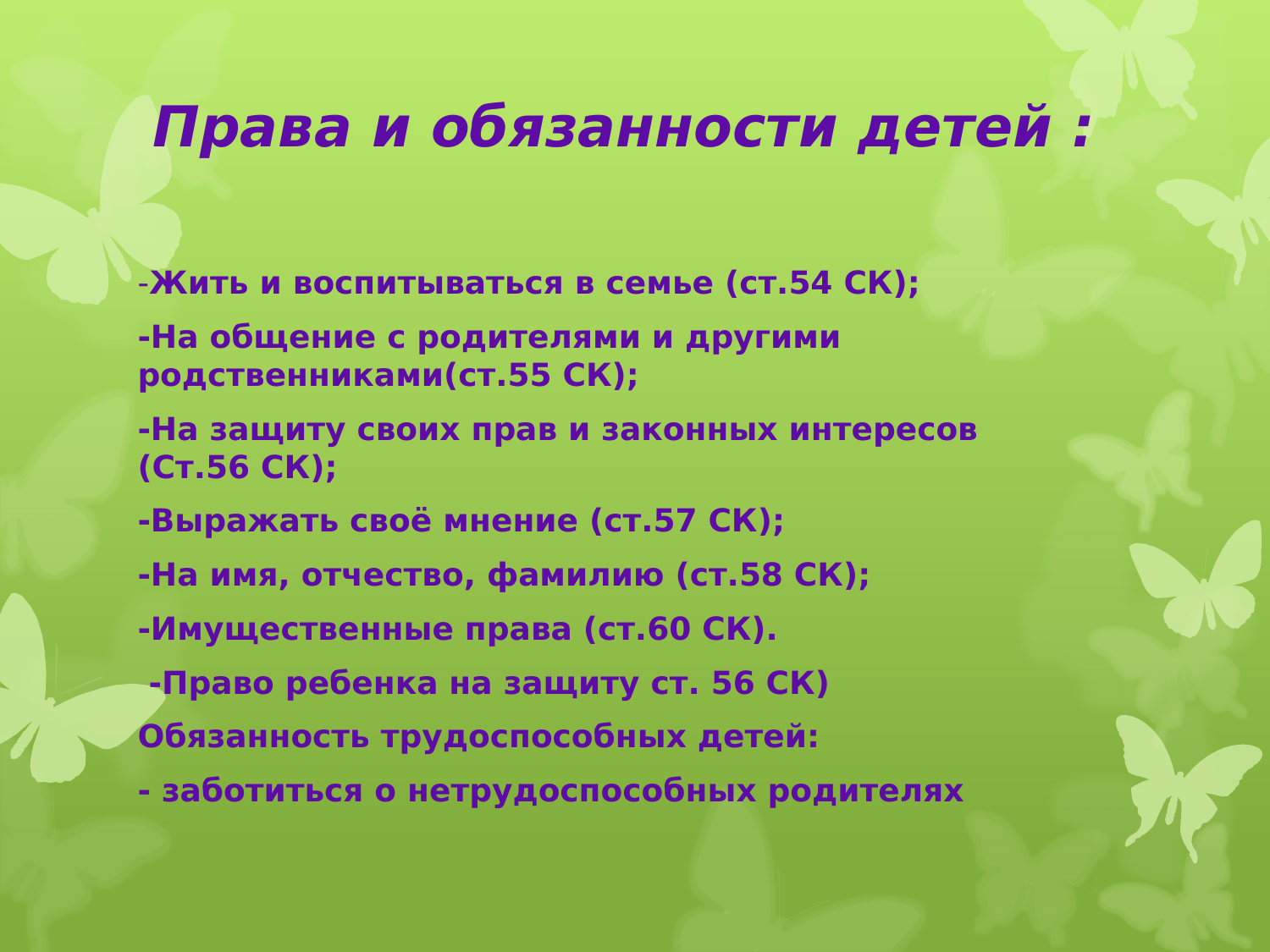

# Права и обязанности детей :
-Жить и воспитываться в семье (ст.54 СК);
-На общение с родителями и другими родственниками(ст.55 СК);
-На защиту своих прав и законных интересов (Ст.56 СК);
-Выражать своё мнение (ст.57 СК);
-На имя, отчество, фамилию (ст.58 СК);
-Имущественные права (ст.60 СК).
 -Право ребенка на защиту ст. 56 СК)
Обязанность трудоспособных детей:
- заботиться о нетрудоспособных родителях